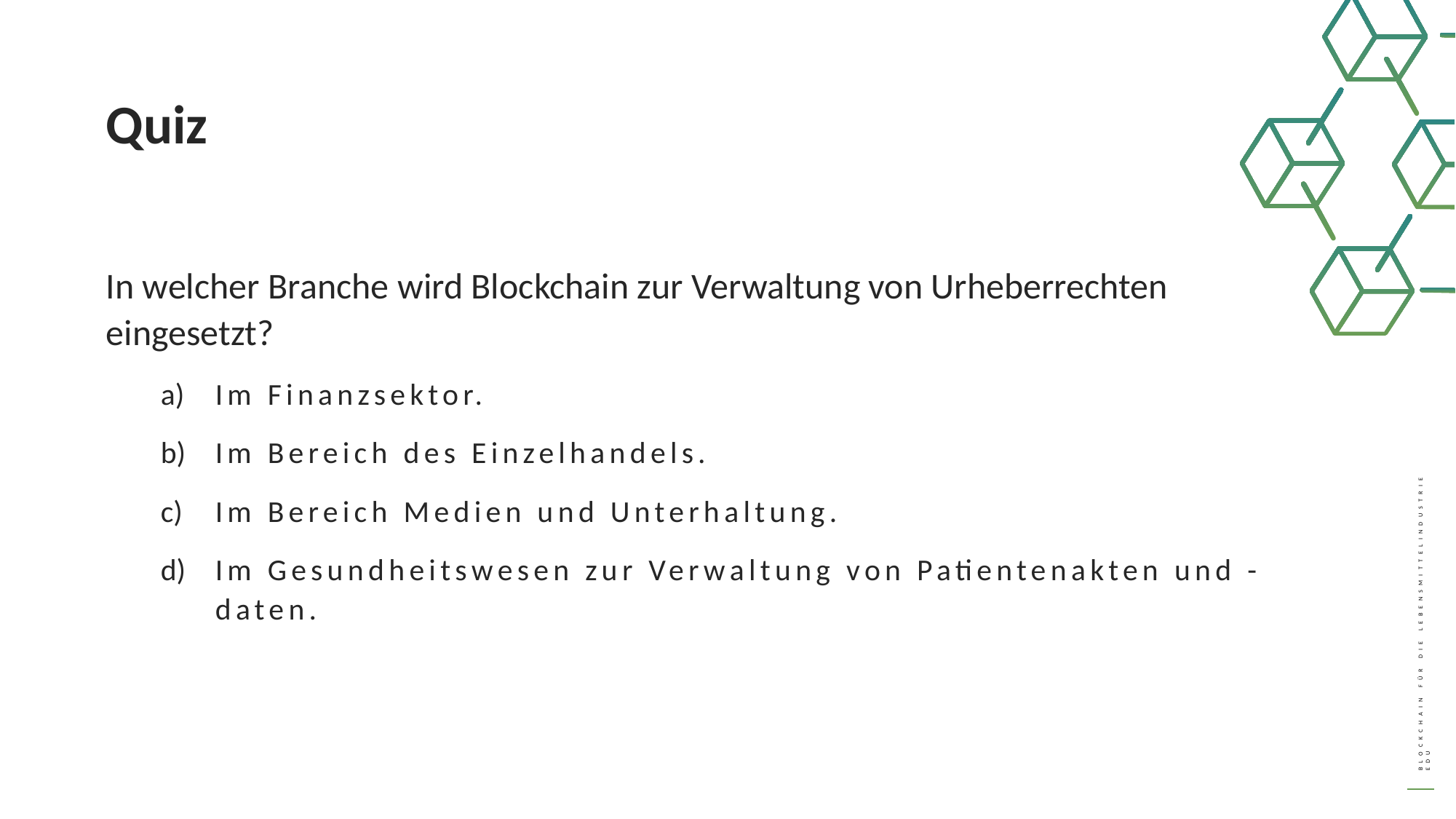

Quiz
In welcher Branche wird Blockchain zur Verwaltung von Urheberrechten eingesetzt?
Im Finanzsektor.
Im Bereich des Einzelhandels.
Im Bereich Medien und Unterhaltung.
Im Gesundheitswesen zur Verwaltung von Patientenakten und -daten.